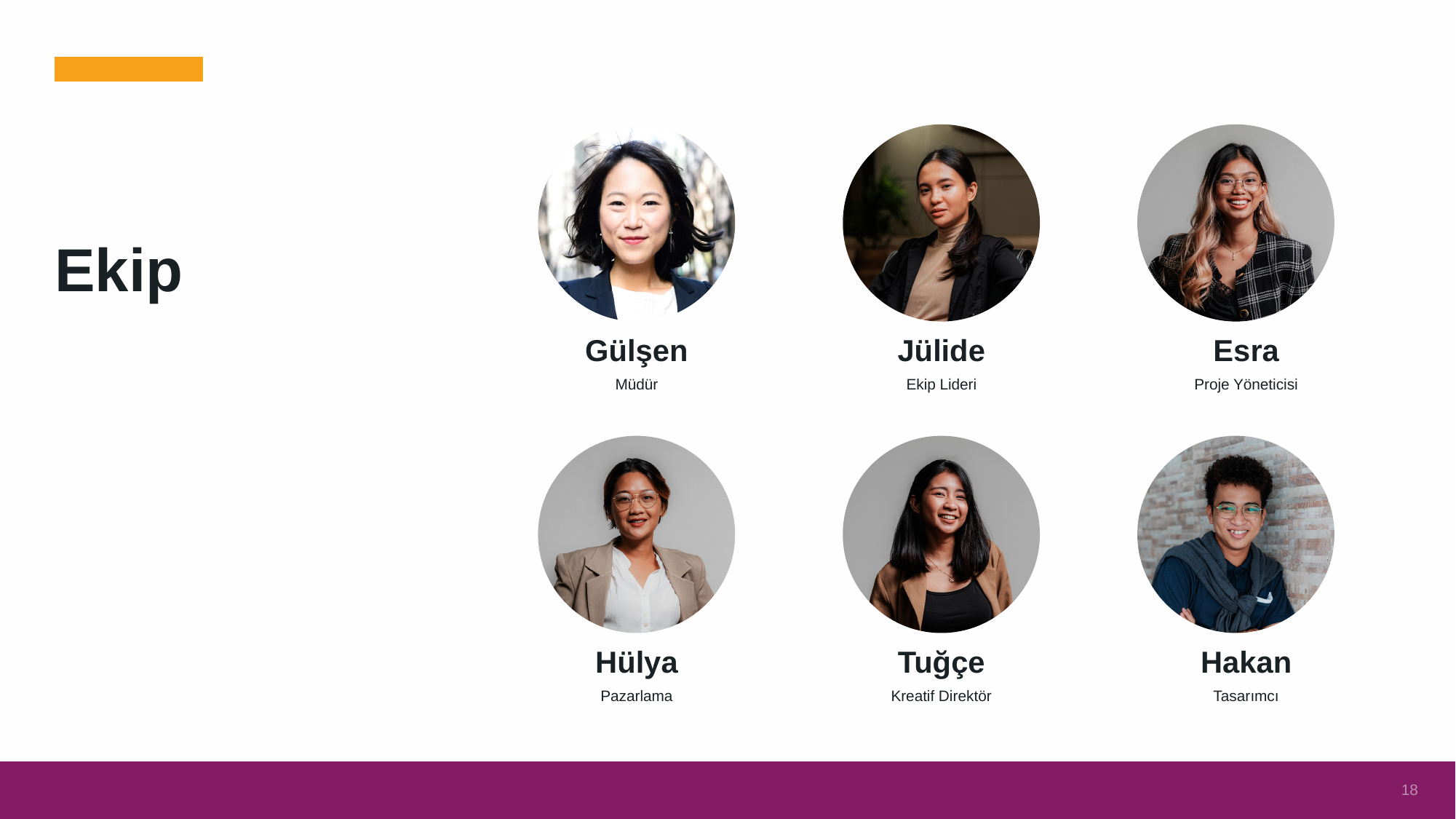

Ekip
Gülşen
Jülide
Esra
Müdür
Ekip Lideri
Proje Yöneticisi

Hülya
Tuğçe
Hakan
Pazarlama
Kreatif Direktör
Tasarımcı
18